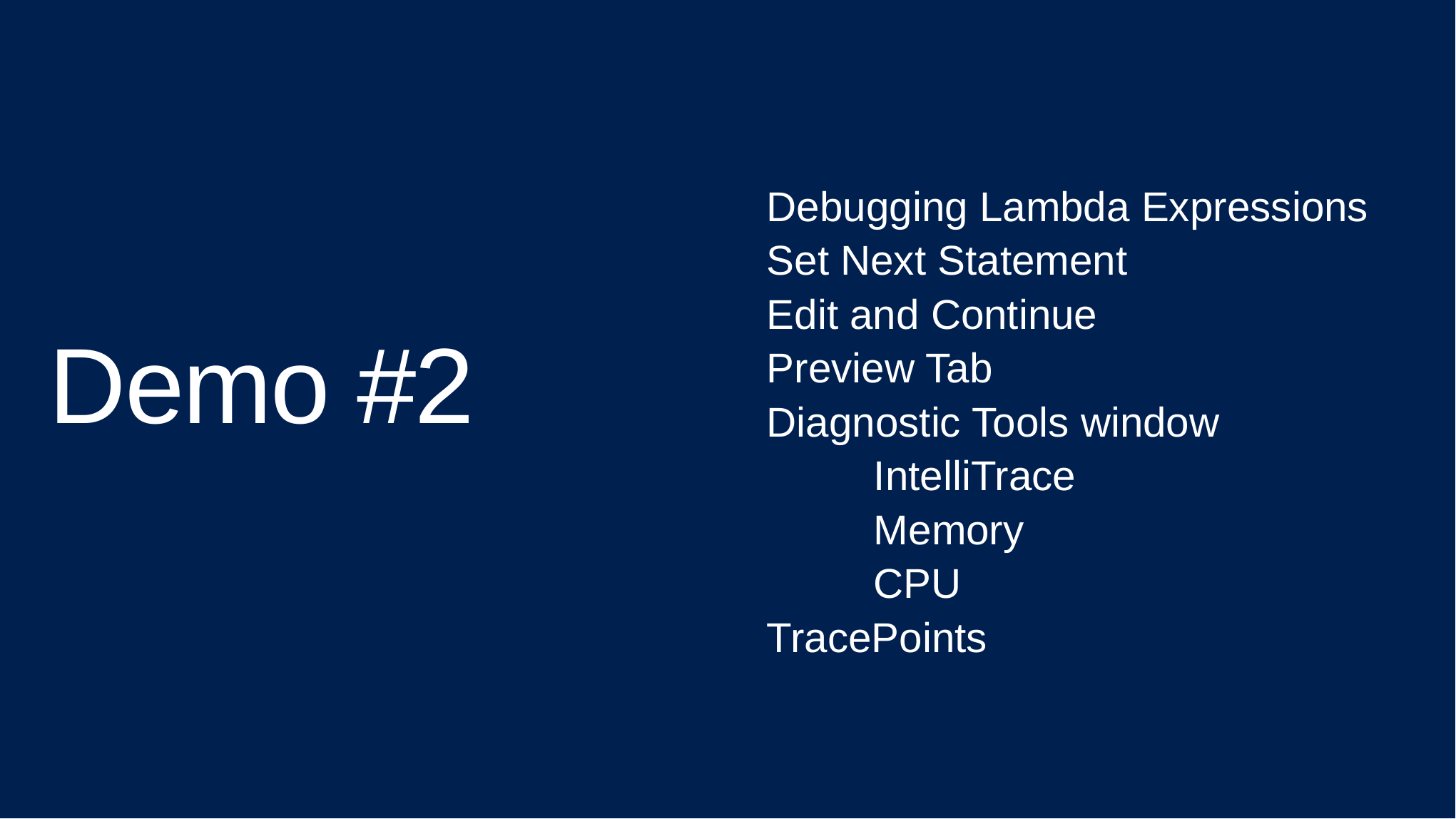

Debugging Lambda Expressions
Set Next Statement
Edit and Continue
Preview Tab
Diagnostic Tools window
	IntelliTrace
	Memory
	CPU
TracePoints
# Demo #2